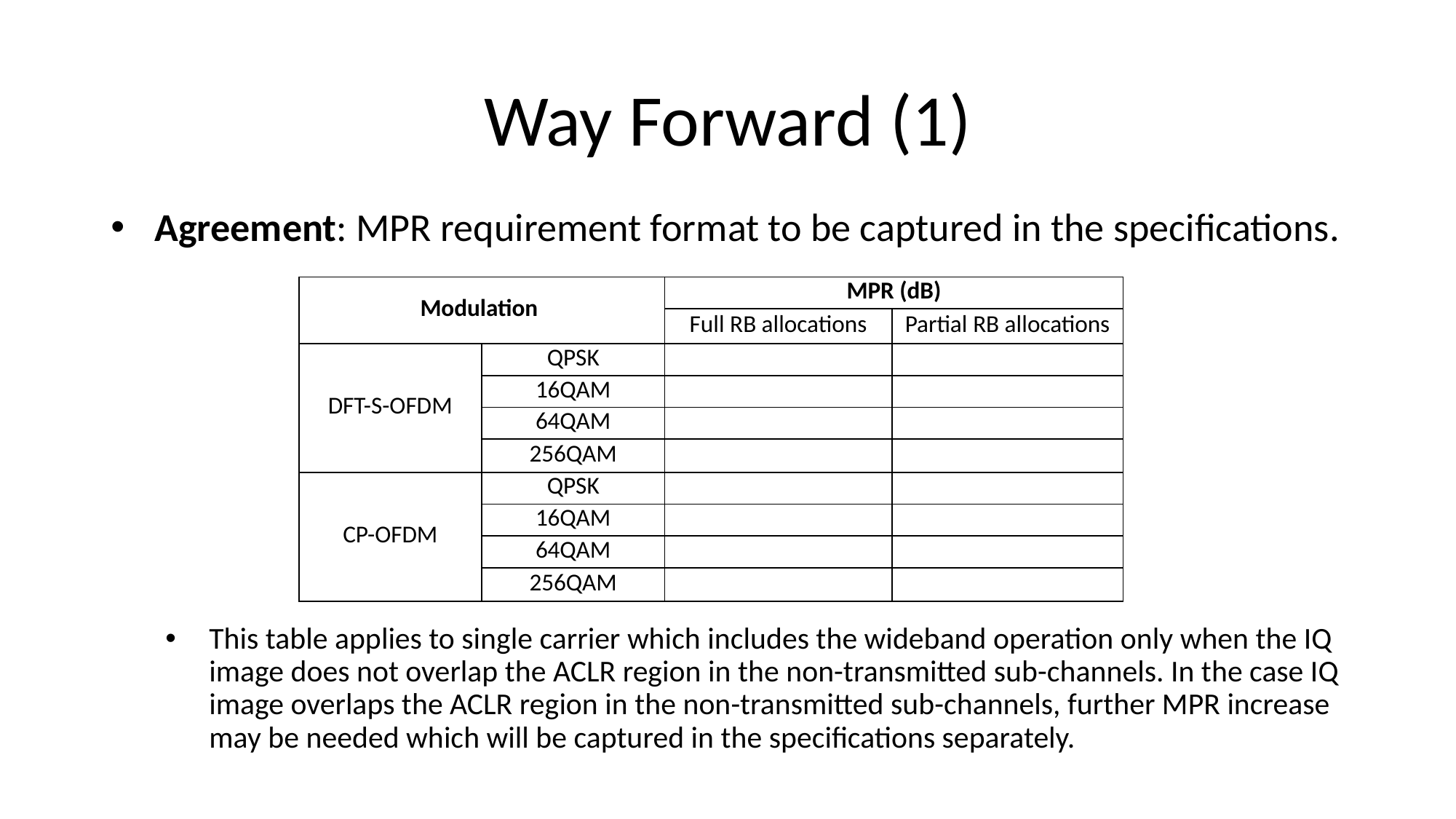

# Way Forward (1)
Agreement: MPR requirement format to be captured in the specifications.

This table applies to single carrier which includes the wideband operation only when the IQ image does not overlap the ACLR region in the non-transmitted sub-channels. In the case IQ image overlaps the ACLR region in the non-transmitted sub-channels, further MPR increase may be needed which will be captured in the specifications separately.

| Modulation |  | MPR (dB) |  |
| --- | --- | --- | --- |
|  |  | Full RB allocations | Partial RB allocations |
| DFT-S-OFDM | QPSK |  |  |
|  | 16QAM |  |  |
|  | 64QAM |  |  |
|  | 256QAM |  |  |
| CP-OFDM | QPSK |  |  |
|  | 16QAM |  |  |
|  | 64QAM |  |  |
|  | 256QAM |  |  |